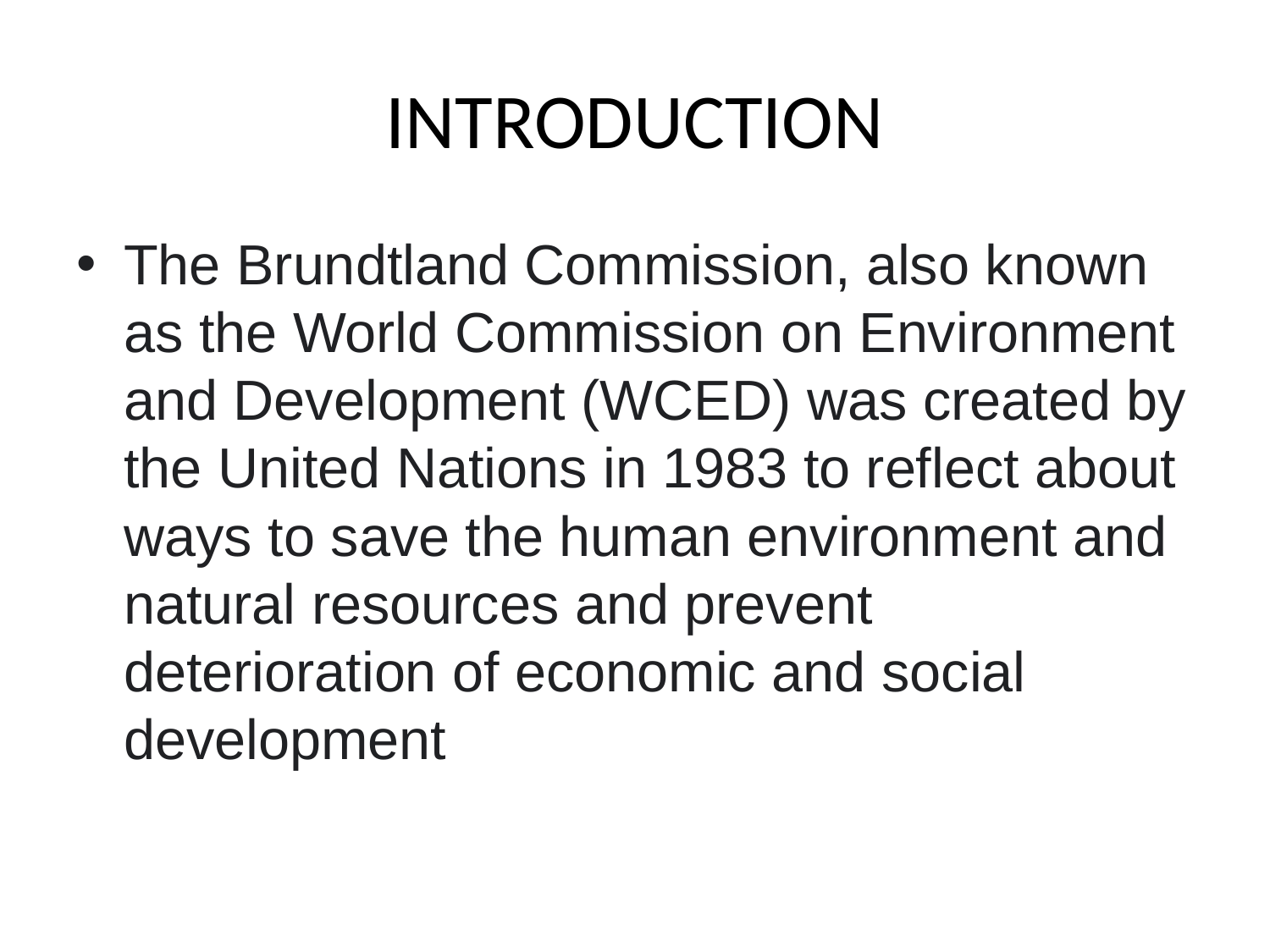

# INTRODUCTION
The Brundtland Commission, also known as the World Commission on Environment and Development (WCED) was created by the United Nations in 1983 to reflect about ways to save the human environment and natural resources and prevent deterioration of economic and social development